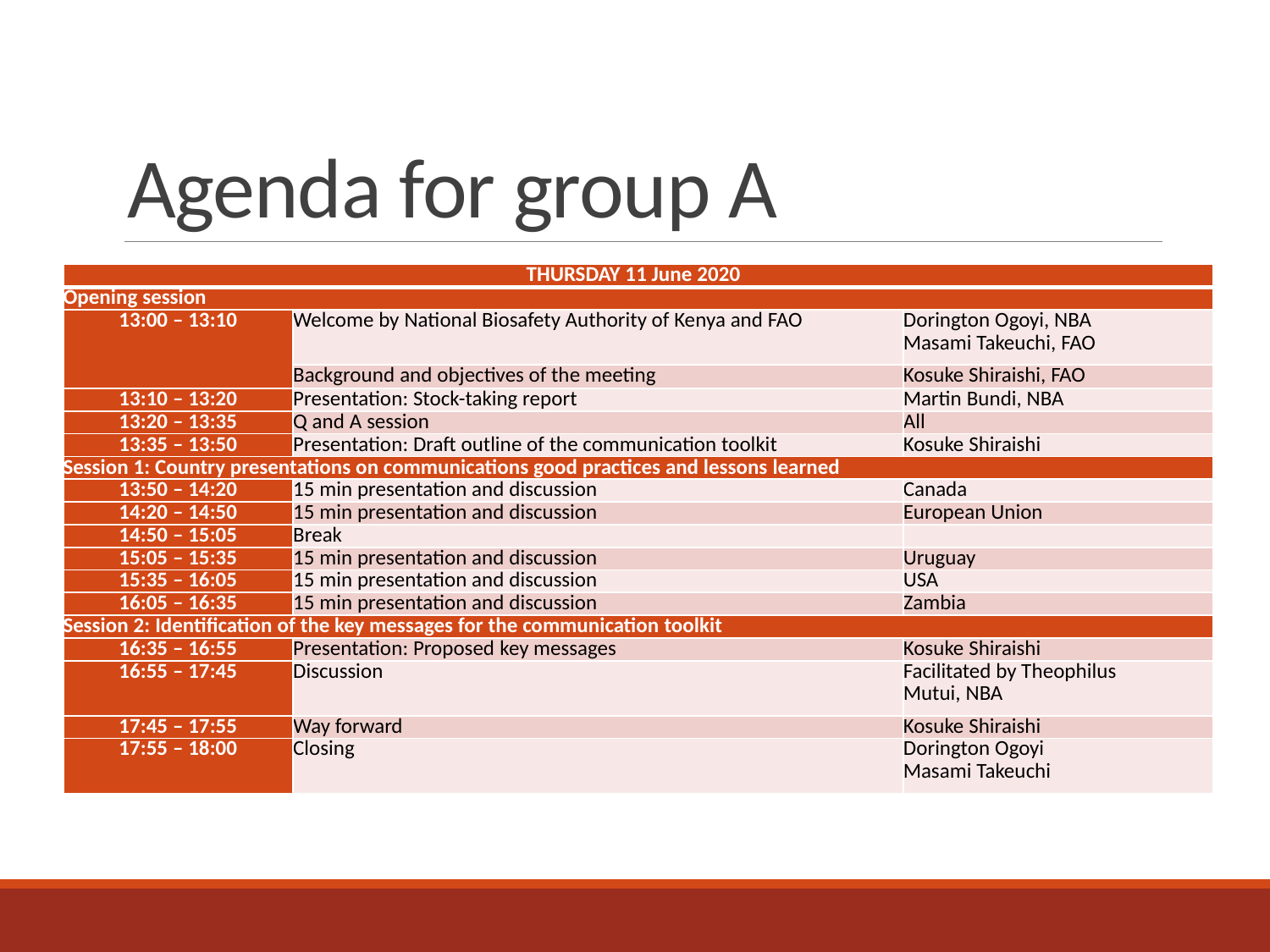

# Agenda for group A
| THURSDAY 11 June 2020 |  |  |
| --- | --- | --- |
| Opening session |  |  |
| 13:00 – 13:10 | Welcome by National Biosafety Authority of Kenya and FAO | Dorington Ogoyi, NBA  Masami Takeuchi, FAO |
|  | Background and objectives of the meeting | Kosuke Shiraishi, FAO |
| 13:10 – 13:20 | Presentation: Stock-taking report | Martin Bundi, NBA |
| 13:20 – 13:35 | Q and A session | All |
| 13:35 – 13:50 | Presentation: Draft outline of the communication toolkit | Kosuke Shiraishi |
| Session 1: Country presentations on communications good practices and lessons learned |  |  |
| 13:50 – 14:20 | 15 min presentation and discussion | Canada |
| 14:20 – 14:50 | 15 min presentation and discussion | European Union |
| 14:50 – 15:05 | Break |  |
| 15:05 – 15:35 | 15 min presentation and discussion | Uruguay |
| 15:35 – 16:05 | 15 min presentation and discussion | USA |
| 16:05 – 16:35 | 15 min presentation and discussion | Zambia |
| Session 2: Identification of the key messages for the communication toolkit |  |  |
| 16:35 – 16:55 | Presentation: Proposed key messages | Kosuke Shiraishi |
| 16:55 – 17:45 | Discussion | Facilitated by Theophilus Mutui, NBA |
| 17:45 – 17:55 | Way forward | Kosuke Shiraishi |
| 17:55 – 18:00 | Closing | Dorington Ogoyi  Masami Takeuchi |